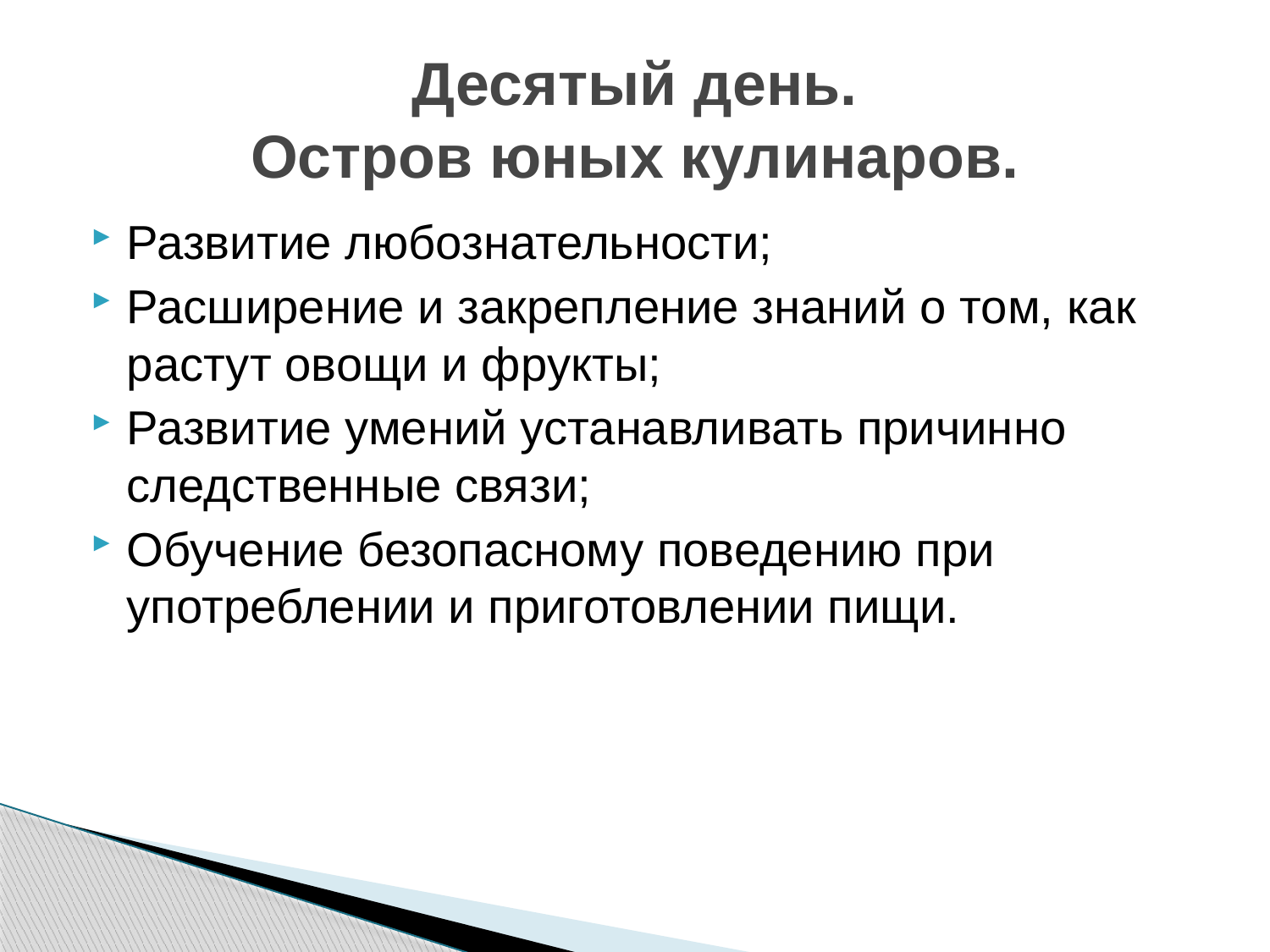

# Десятый день. Остров юных кулинаров.
Развитие любознательности;
Расширение и закрепление знаний о том, как растут овощи и фрукты;
Развитие умений устанавливать причинно следственные связи;
Обучение безопасному поведению при употреблении и приготовлении пищи.